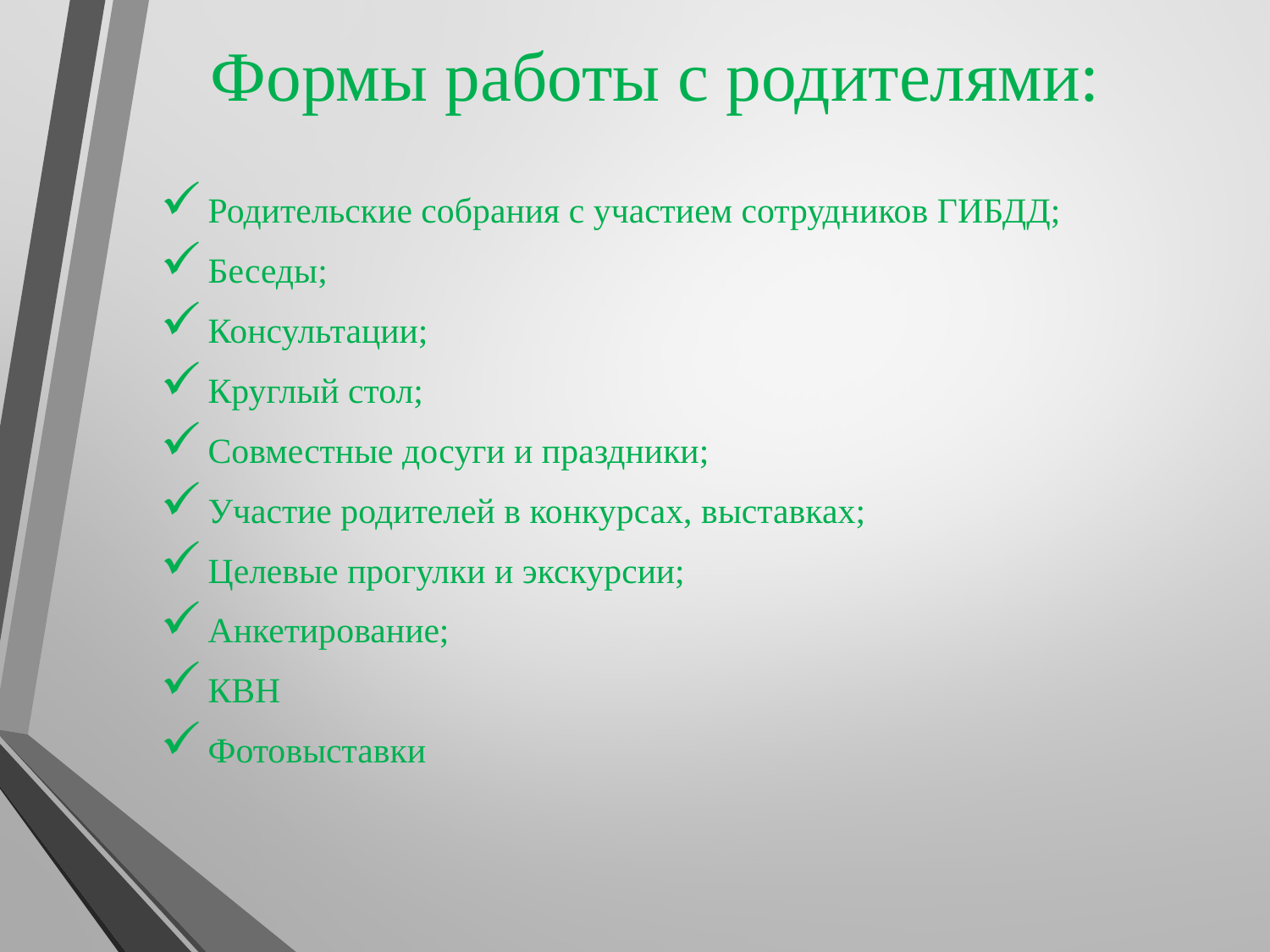

# Формы работы с родителями:

Родительские собрания с участием сотрудников ГИБДД;
Беседы;
Консультации;
Круглый стол;
Совместные досуги и праздники;
Участие родителей в конкурсах, выставках;
Целевые прогулки и экскурсии;
Анкетирование;
КВН
Фотовыставки